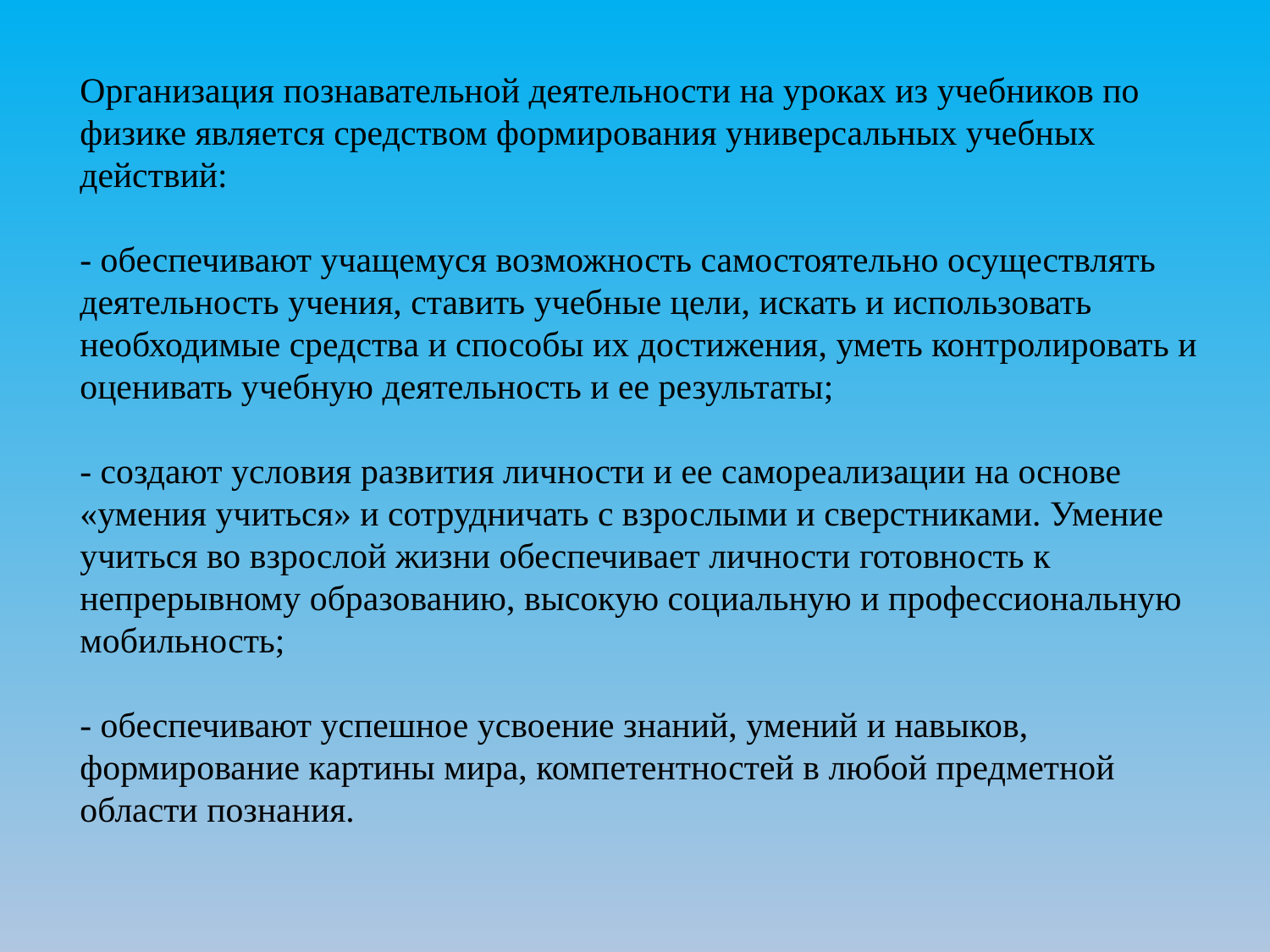

Организация познавательной деятельности на уроках из учебников по физике является средством формирования универсальных учебных действий:

- обеспечивают учащемуся возможность самостоятельно осуществлять деятельность учения, ставить учебные цели, искать и использовать необходимые средства и способы их достижения, уметь контролировать и оценивать учебную деятельность и ее результаты;

- создают условия развития личности и ее самореализации на основе «умения учиться» и сотрудничать с взрослыми и сверстниками. Умение учиться во взрослой жизни обеспечивает личности готовность к непрерывному образованию, высокую социальную и профессиональную мобильность;

- обеспечивают успешное усвоение знаний, умений и навыков, формирование картины мира, компетентностей в любой предметной области познания.